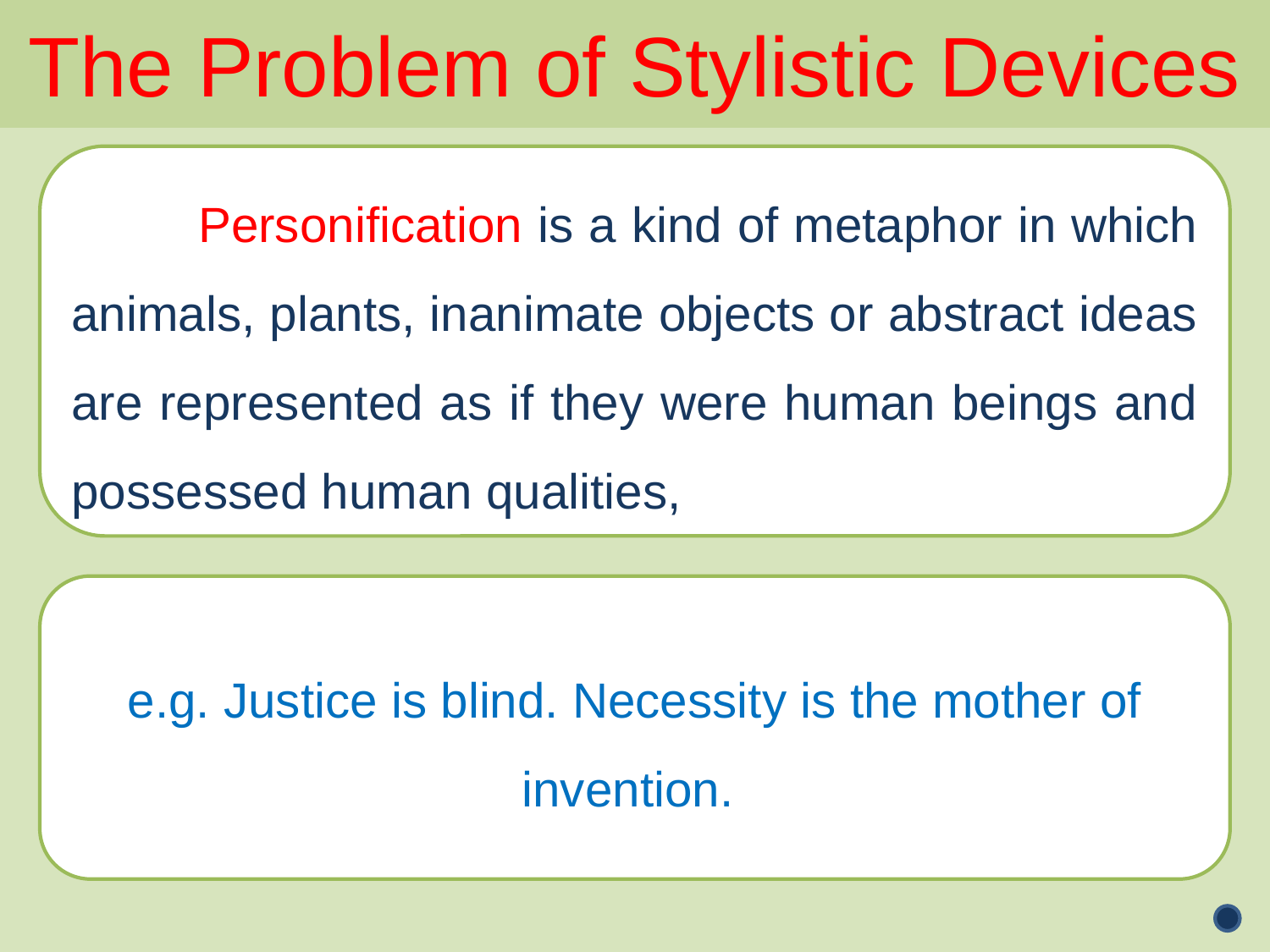

The Problem of Stylistic Devices
	Personification is a kind of metaphor in which animals, plants, inanimate objects or abstract ideas are represented as if they were human beings and possessed human qualities,
e.g. Justice is blind. Necessity is the mother of invention.